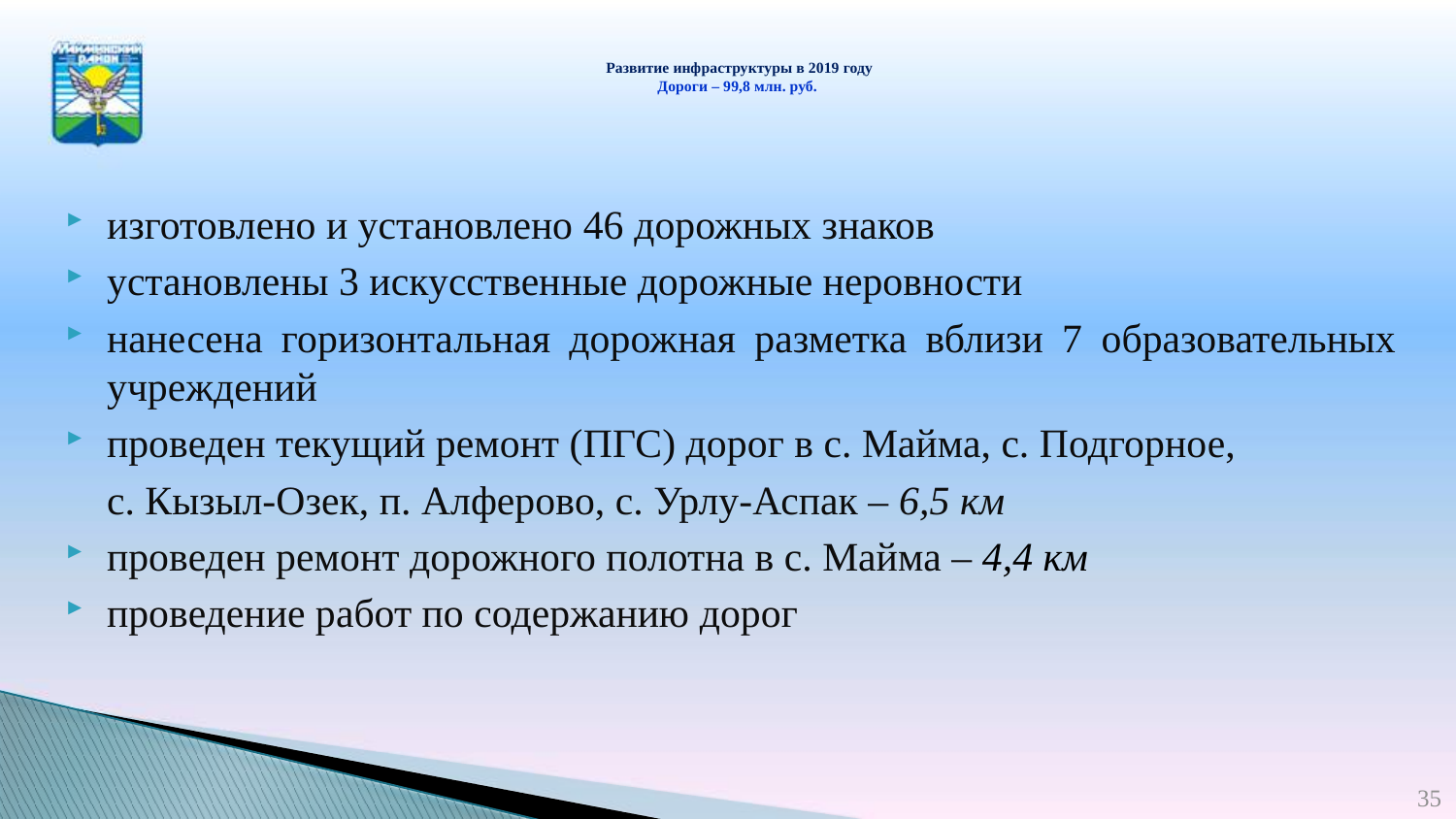

# Развитие инфраструктуры в 2019 году Дороги – 99,8 млн. руб.

изготовлено и установлено 46 дорожных знаков
установлены 3 искусственные дорожные неровности
нанесена горизонтальная дорожная разметка вблизи 7 образовательных учреждений
проведен текущий ремонт (ПГС) дорог в с. Майма, с. Подгорное,
    с. Кызыл-Озек, п. Алферово, с. Урлу-Аспак – 6,5 км
проведен ремонт дорожного полотна в с. Майма – 4,4 км
проведение работ по содержанию дорог

35